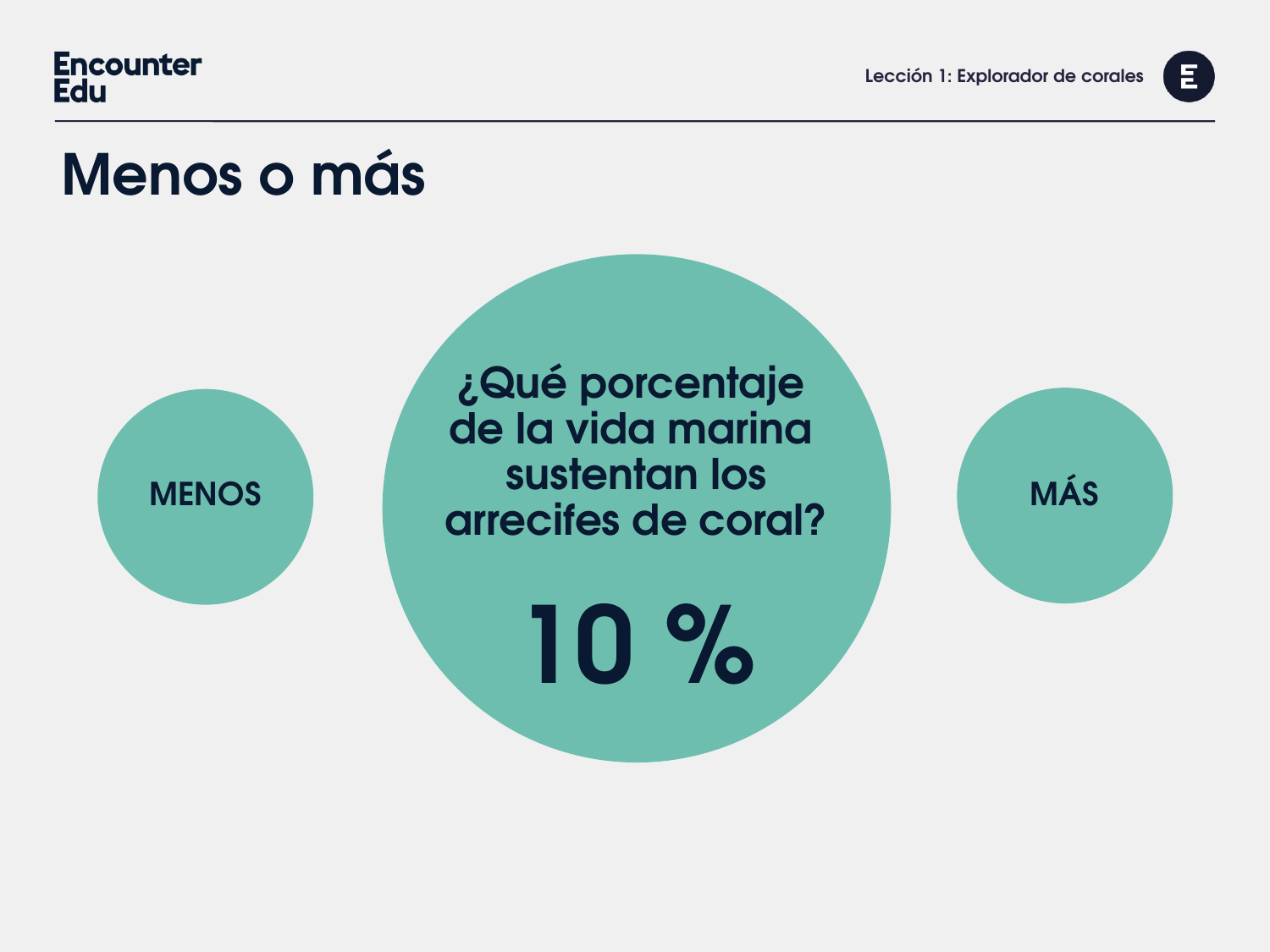

# Lección 1: Explorador de corales
Menos o más
¿Qué porcentaje
de la vida marina
sustentan los arrecifes de coral?
MENOS
MÁS

10 %